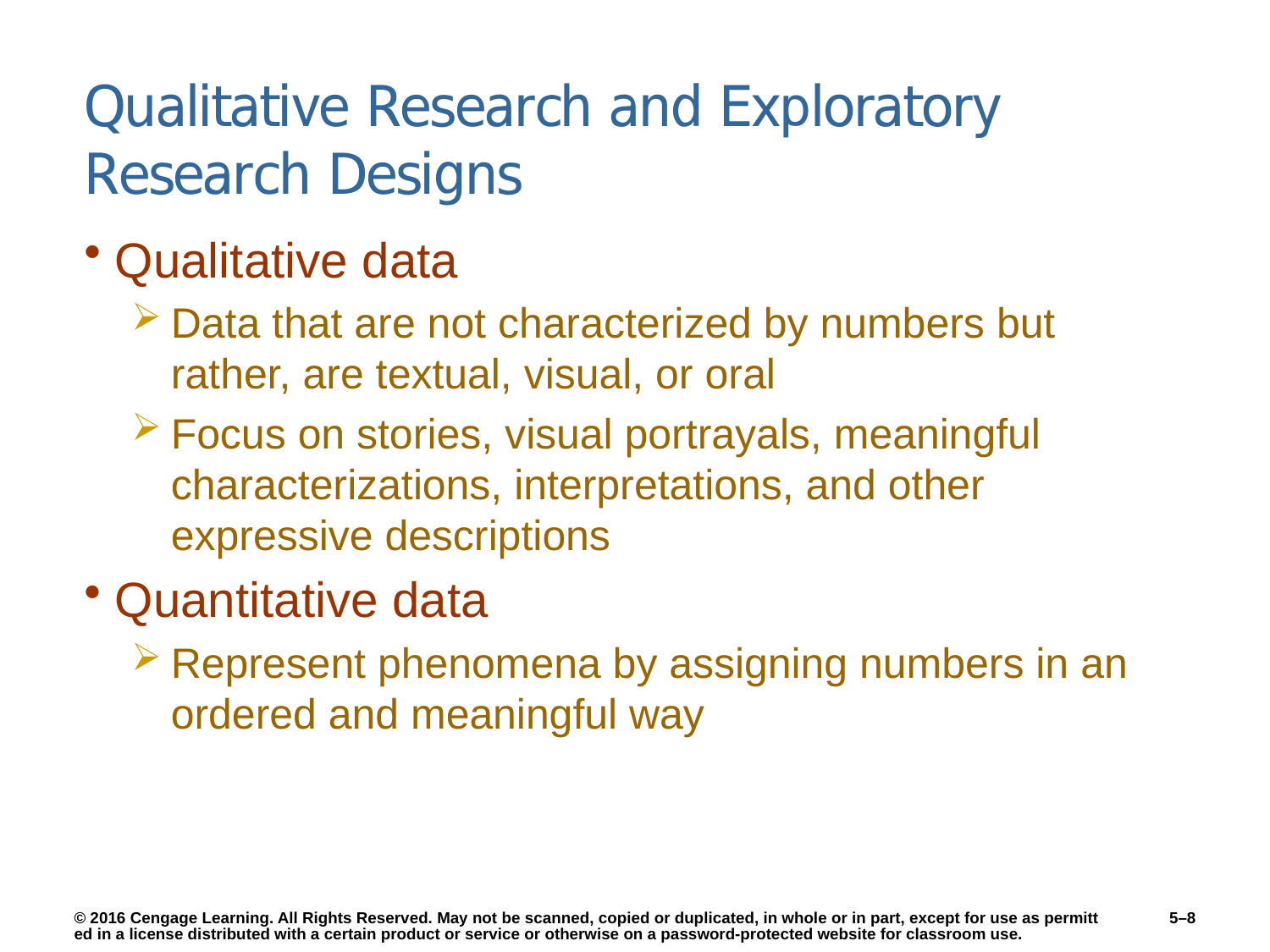

# Qualitative Research and Exploratory Research Designs
Qualitative data
Data that are not characterized by numbers but rather, are textual, visual, or oral
Focus on stories, visual portrayals, meaningful characterizations, interpretations, and other expressive descriptions
Quantitative data
Represent phenomena by assigning numbers in an ordered and meaningful way
5–8
© 2016 Cengage Learning. All Rights Reserved. May not be scanned, copied or duplicated, in whole or in part, except for use as permitted in a license distributed with a certain product or service or otherwise on a password-protected website for classroom use.